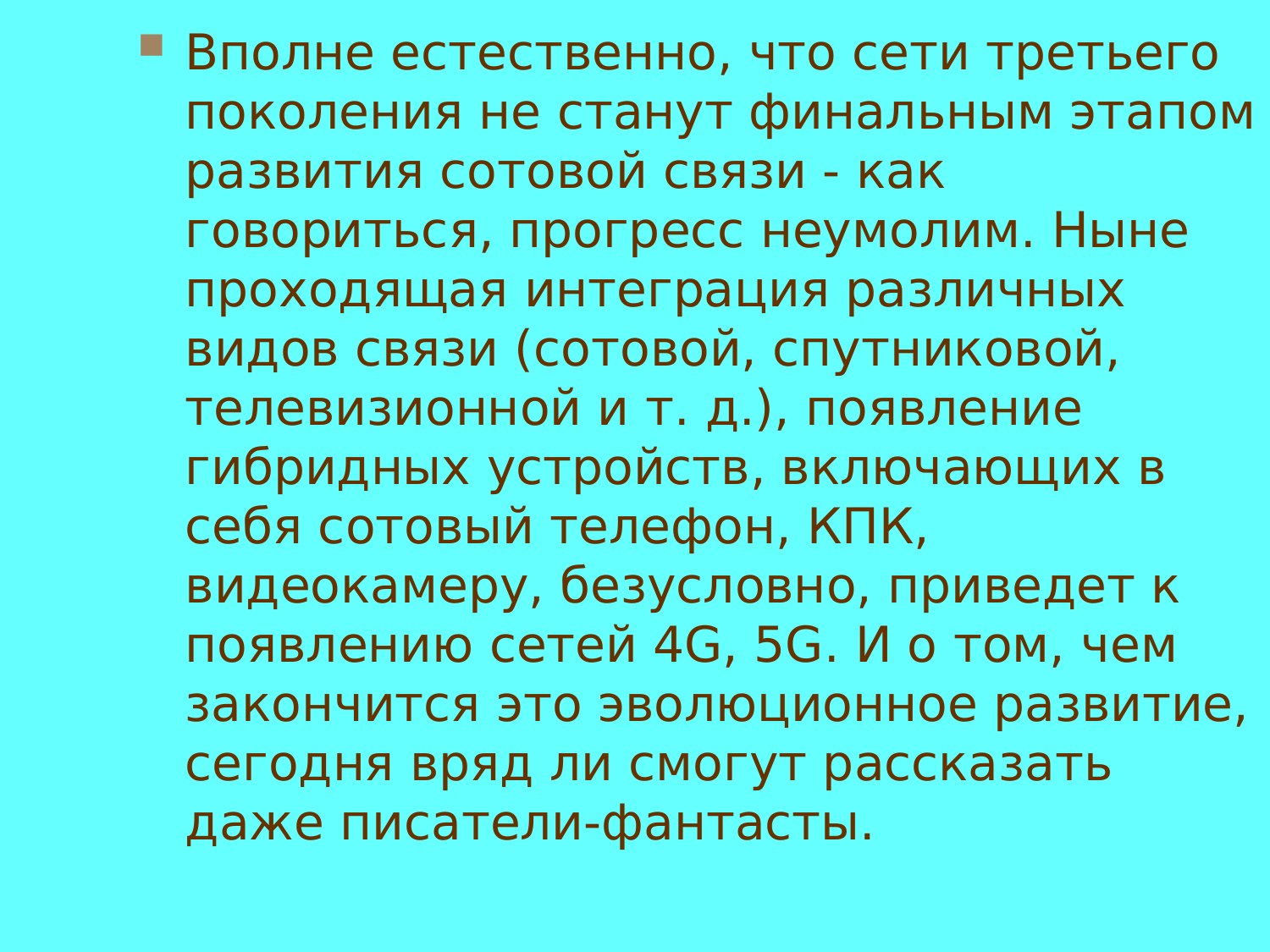

Вполне естественно, что сети третьего поколения не станут финальным этапом развития сотовой связи - как говориться, прогресс неумолим. Ныне проходящая интеграция различных видов связи (сотовой, спутниковой, телевизионной и т. д.), появление гибридных устройств, включающих в себя сотовый телефон, КПК, видеокамеру, безусловно, приведет к появлению сетей 4G, 5G. И о том, чем закончится это эволюционное развитие, сегодня вряд ли смогут рассказать даже писатели-фантасты.